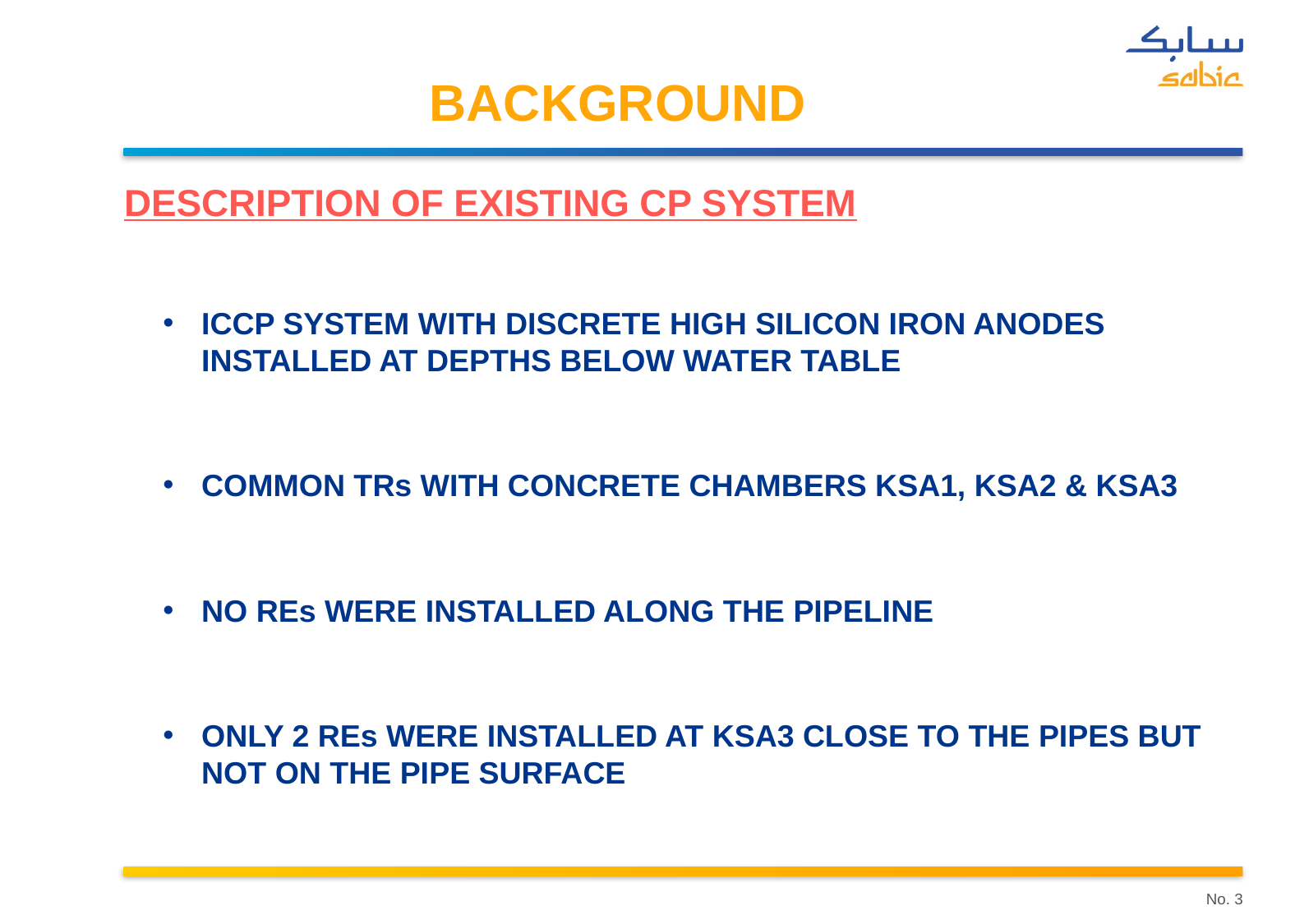

# BACKGROUND
DESCRIPTION OF EXISTING CP SYSTEM

ICCP SYSTEM WITH DISCRETE HIGH SILICON IRON ANODES INSTALLED AT DEPTHS BELOW WATER TABLE

COMMON TRs WITH CONCRETE CHAMBERS KSA1, KSA2 & KSA3

NO REs WERE INSTALLED ALONG THE PIPELINE

ONLY 2 REs WERE INSTALLED AT KSA3 CLOSE TO THE PIPES BUT NOT ON THE PIPE SURFACE